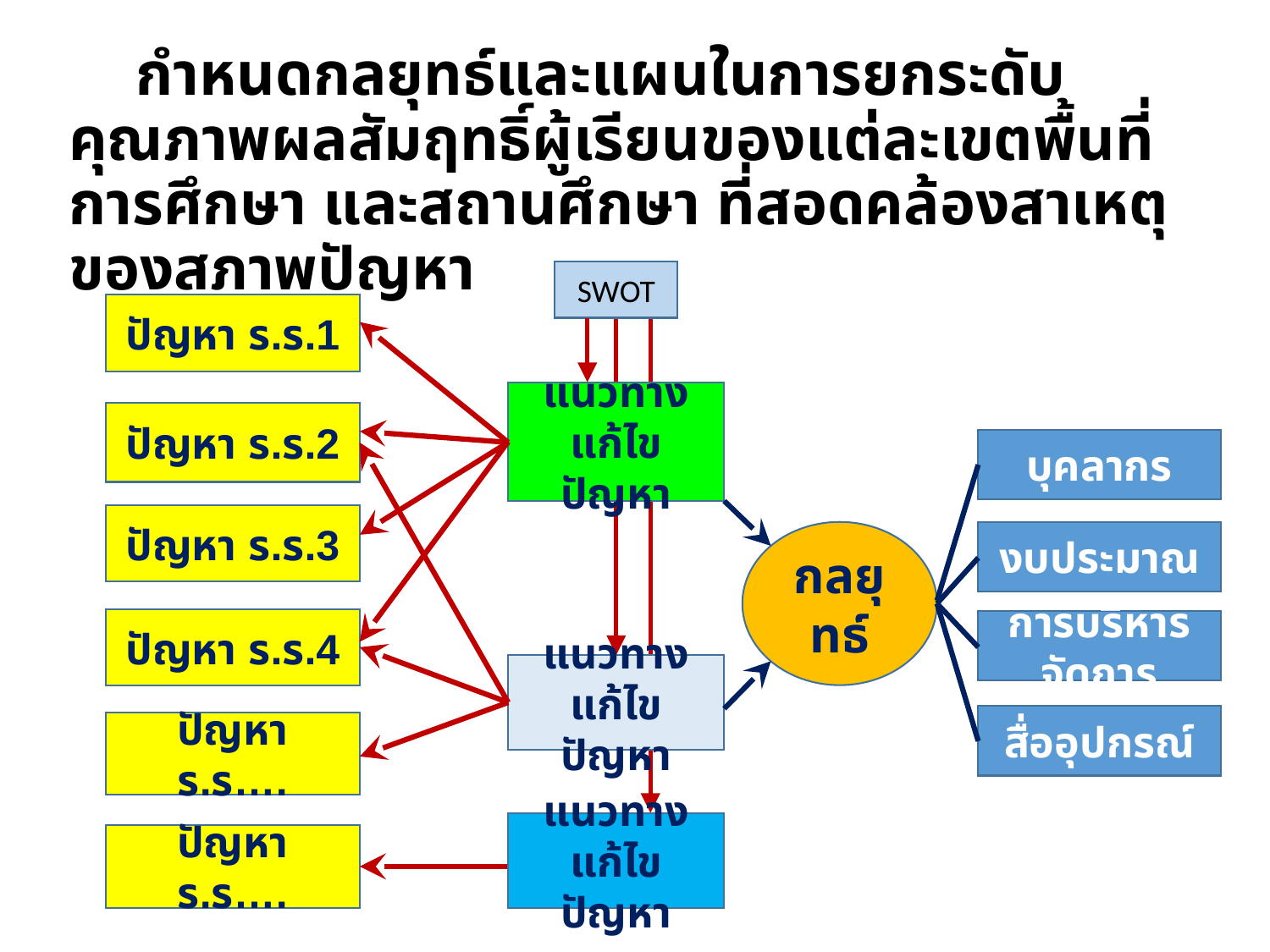

กำหนดกลยุทธ์และแผนในการยกระดับคุณภาพผลสัมฤทธิ์ผู้เรียนของแต่ละเขตพื้นที่การศึกษา และสถานศึกษา ที่สอดคล้องสาเหตุของสภาพปัญหา

SWOT
ปัญหา ร.ร.1
แนวทาง
แก้ไขปัญหา
ปัญหา ร.ร.2
ปัญหา ร.ร.3
กลยุทธ์
ปัญหา ร.ร.4
แนวทาง
แก้ไขปัญหา
ปัญหา ร.ร….
แนวทาง
แก้ไขปัญหา
ปัญหา ร.ร….
บุคลากร
งบประมาณ
การบริหารจัดการ
สื่ออุปกรณ์